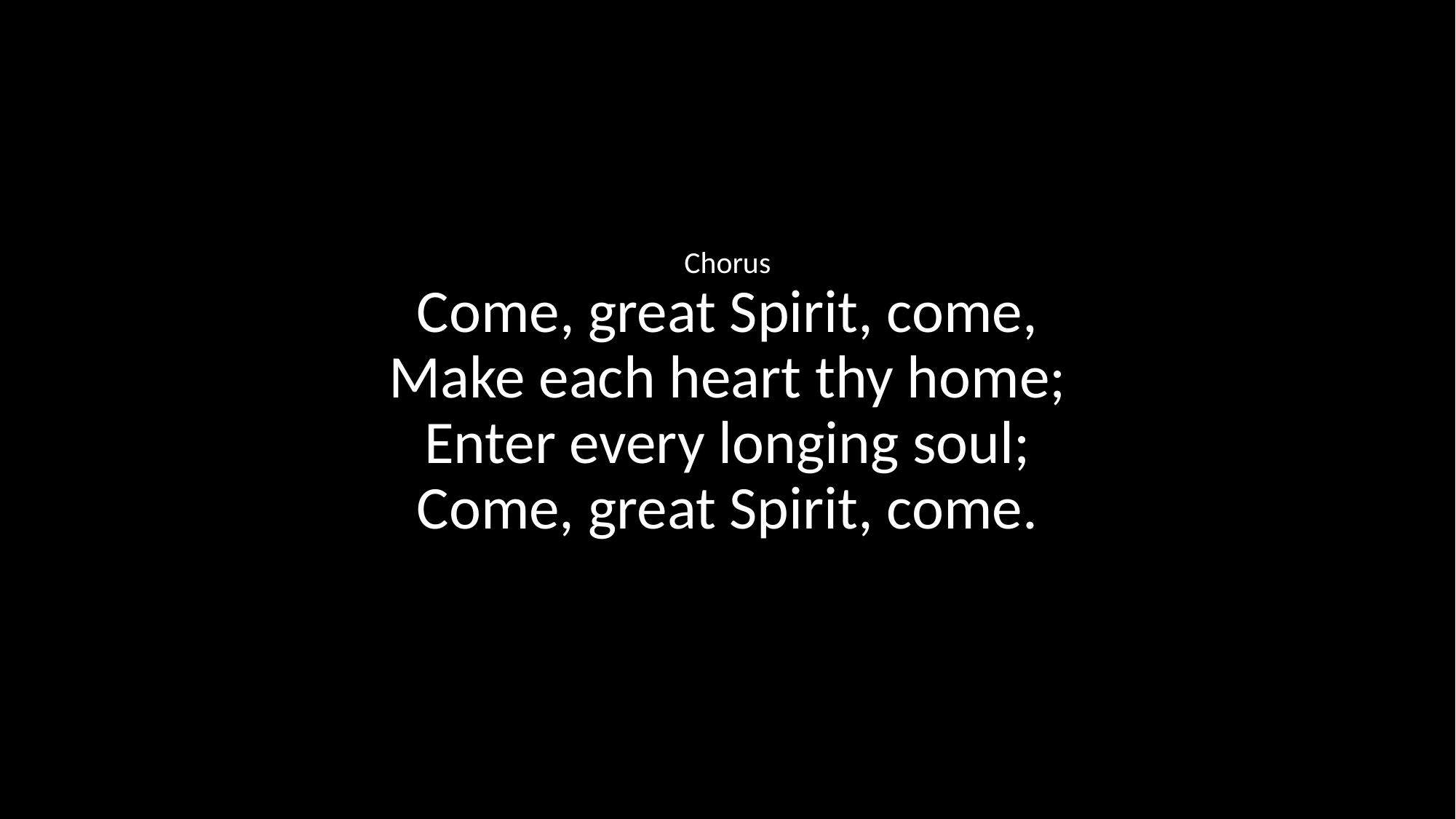

Chorus
Come, great Spirit, come,
Make each heart thy home;
Enter every longing soul;
Come, great Spirit, come.